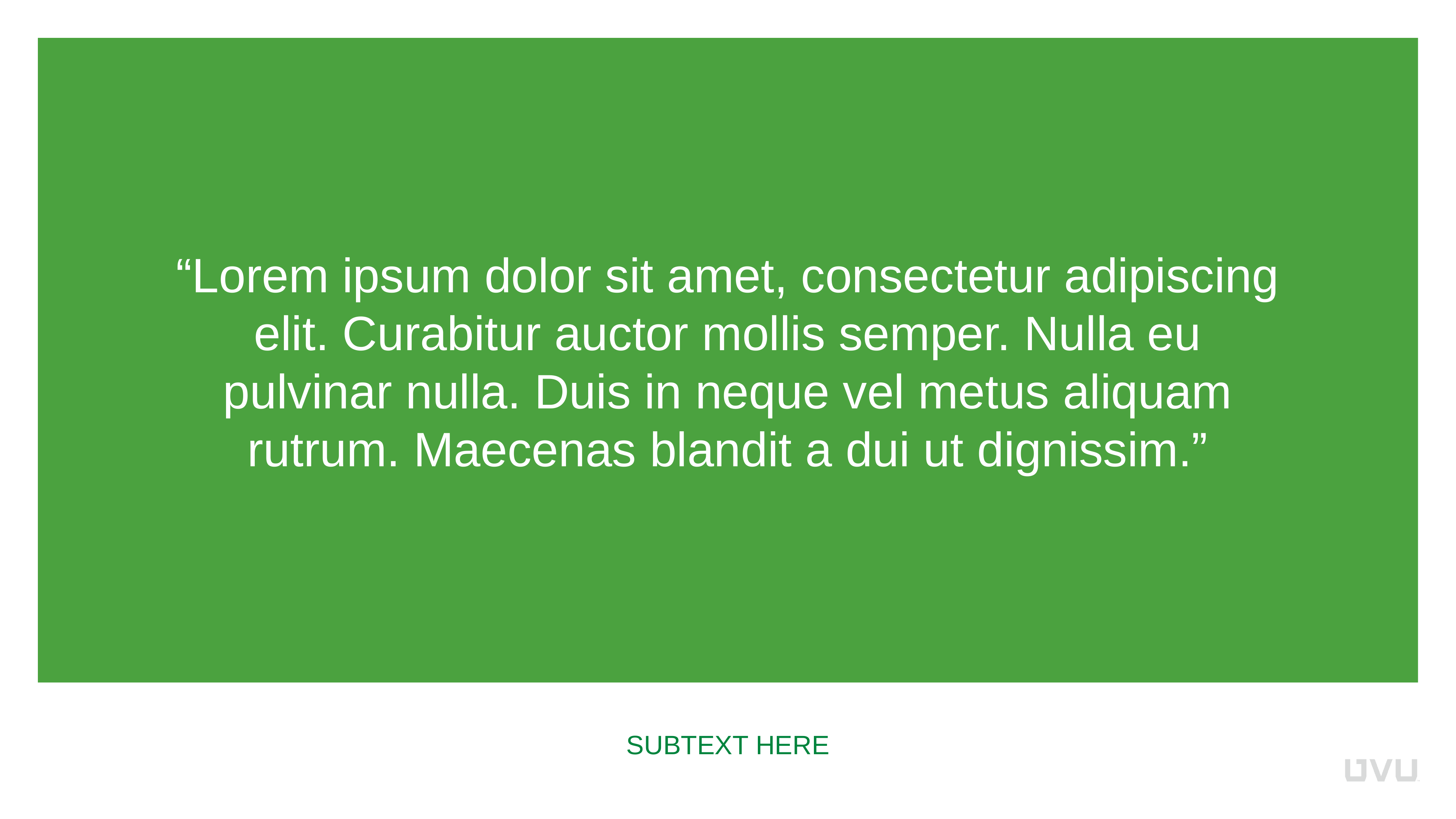

“Lorem ipsum dolor sit amet, consectetur adipiscing elit. Curabitur auctor mollis semper. Nulla eu pulvinar nulla. Duis in neque vel metus aliquam rutrum. Maecenas blandit a dui ut dignissim.”
subtext here